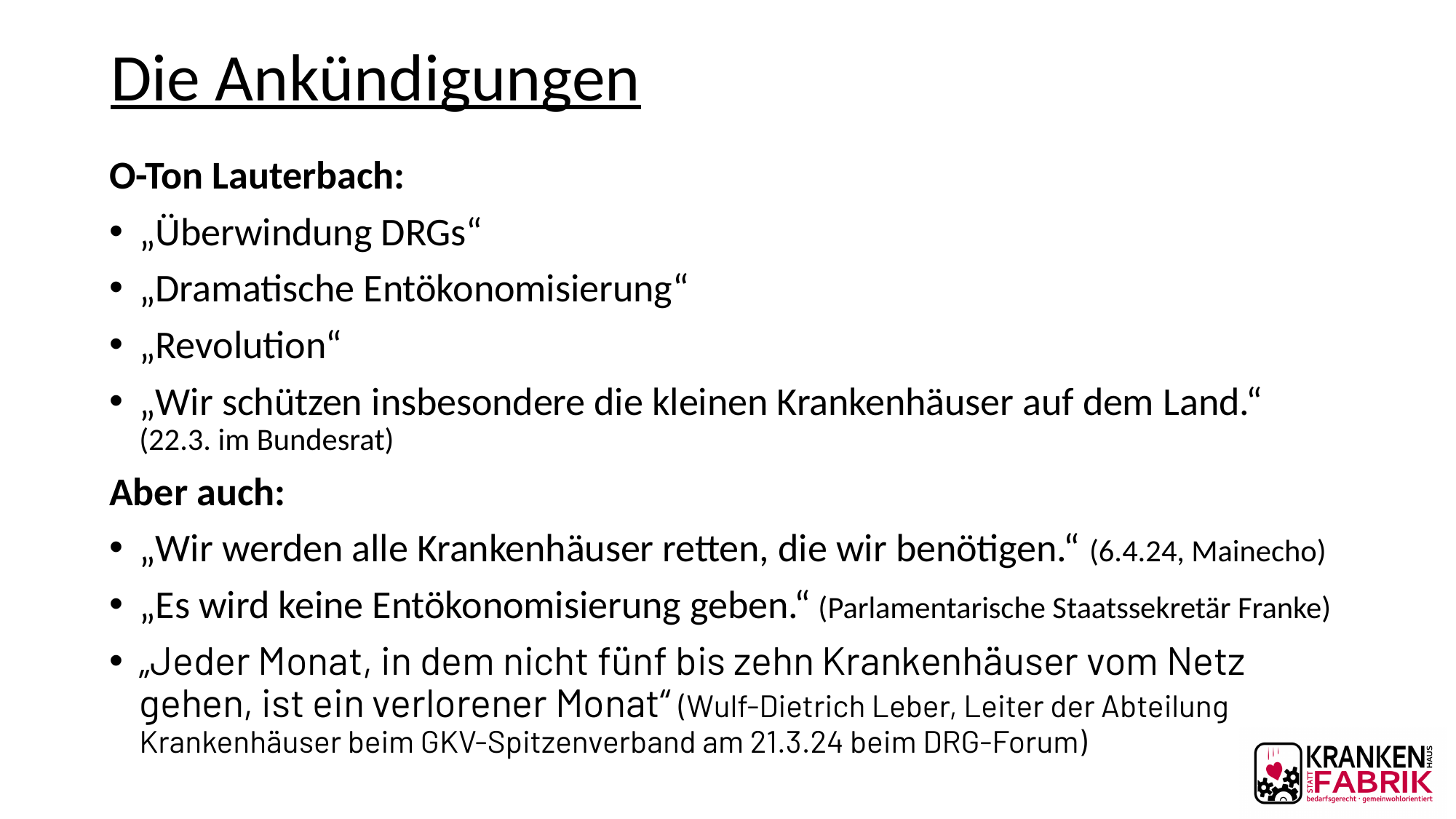

# Die Ankündigungen
O-Ton Lauterbach:
„Überwindung DRGs“
„Dramatische Entökonomisierung“
„Revolution“
„Wir schützen insbesondere die kleinen Krankenhäuser auf dem Land.“ (22.3. im Bundesrat)
Aber auch:
„Wir werden alle Krankenhäuser retten, die wir benötigen.“ (6.4.24, Mainecho)
„Es wird keine Entökonomisierung geben.“ (Parlamentarische Staatssekretär Franke)
„Jeder Mo­nat, in dem nicht fünf bis zehn Krankenhäuser vom Netz gehen, ist ein verlorener Monat“ (Wulf-Dietrich Leber, Leiter der Abteilung Krankenhäuser beim GKV-Spitzenverband am 21.3.24 beim DRG-Forum)